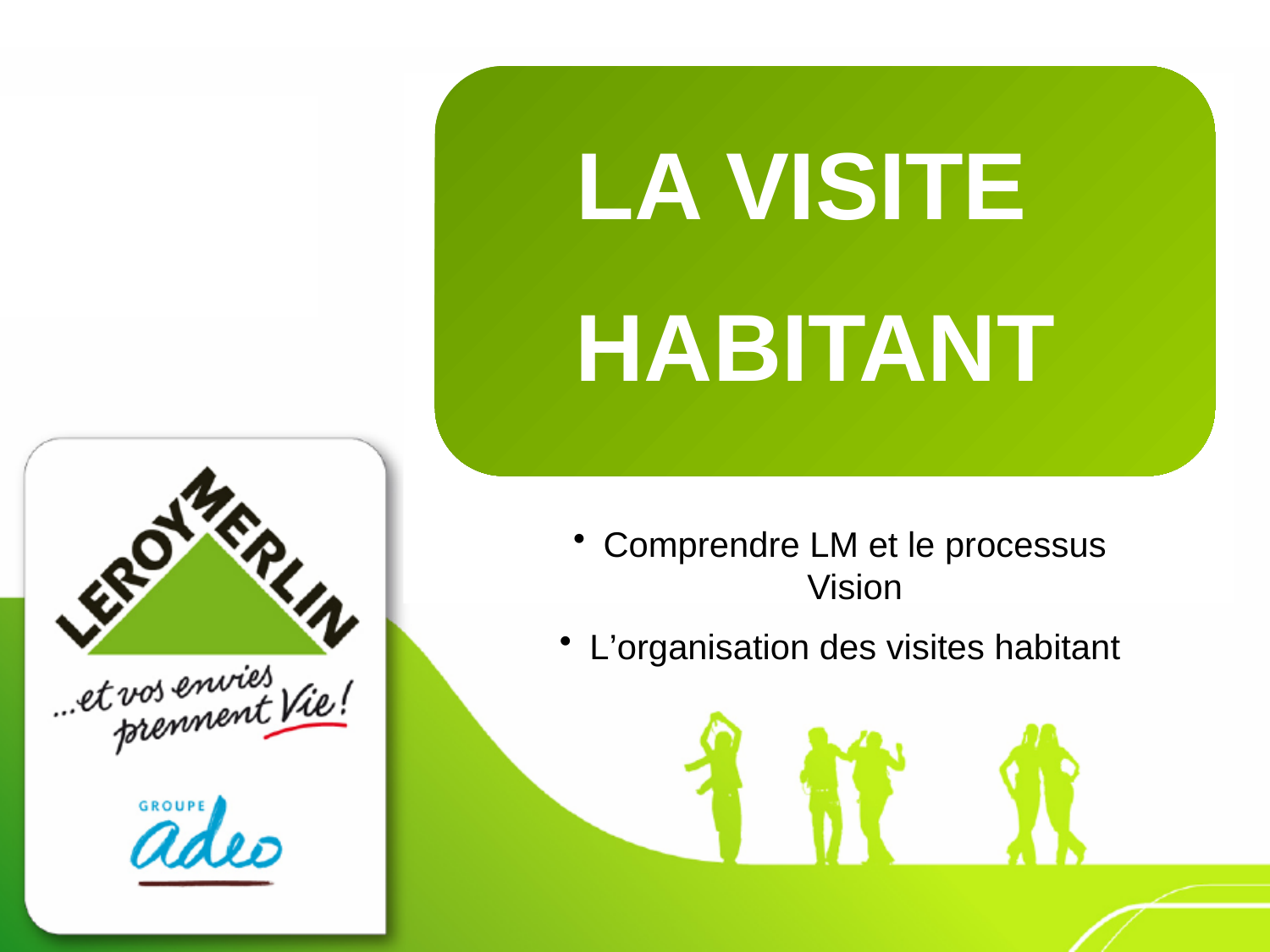

LA VISITE
HABITANT
Comprendre LM et le processus Vision
L’organisation des visites habitant